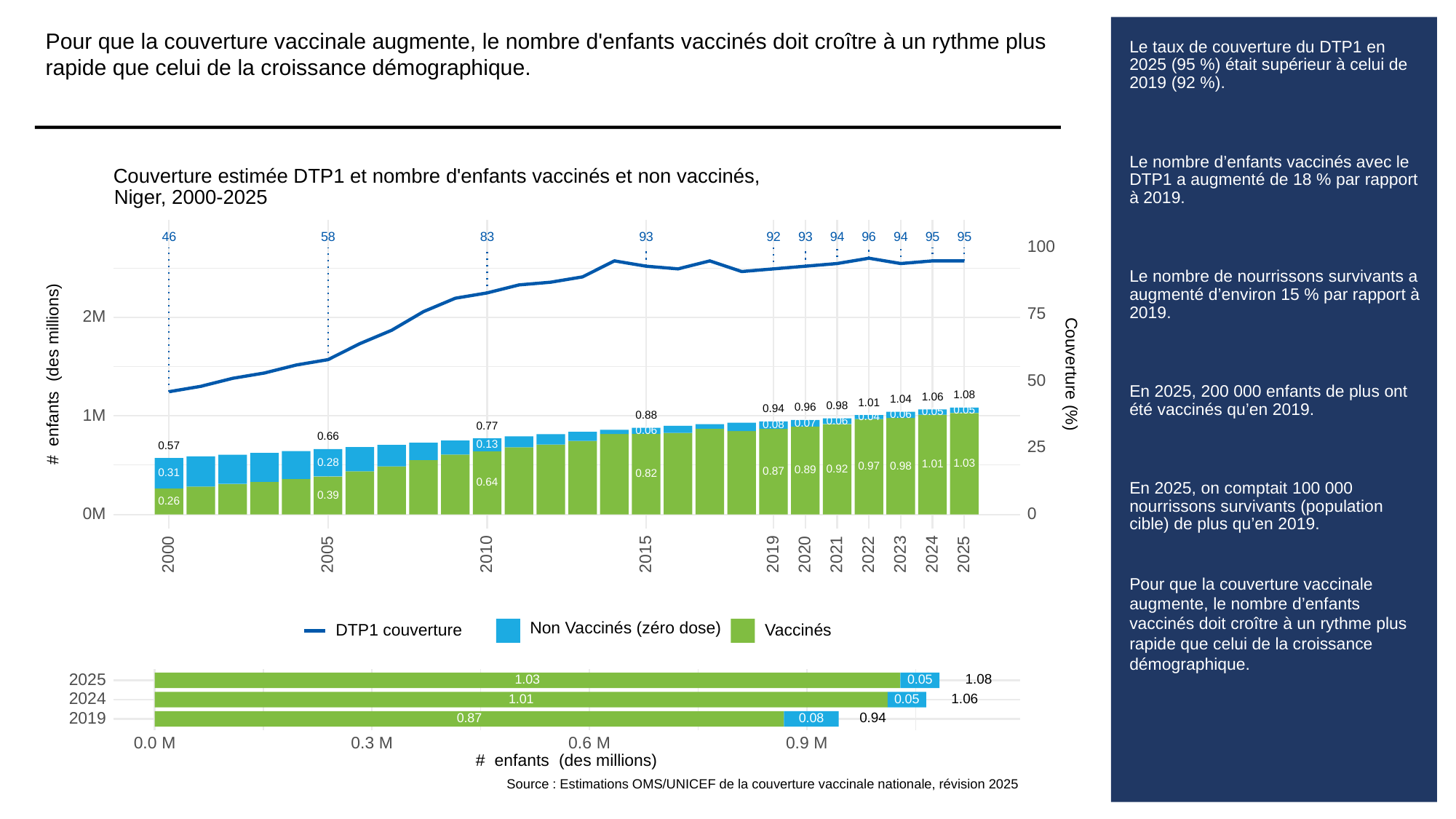

Pour que la couverture vaccinale augmente, le nombre d'enfants vaccinés doit croître à un rythme plus rapide que celui de la croissance démographique.
# Le taux de couverture du DTP1 en 2025 (95 %) était supérieur à celui de 2019 (92 %).

Le nombre d’enfants vaccinés avec le DTP1 a augmenté de 18 % par rapport à 2019.

Le nombre de nourrissons survivants a augmenté d’environ 15 % par rapport à 2019.

En 2025, 200 000 enfants de plus ont été vaccinés qu’en 2019.

En 2025, on comptait 100 000 nourrissons survivants (population cible) de plus qu’en 2019.

Pour que la couverture vaccinale augmente, le nombre d’enfants vaccinés doit croître à un rythme plus rapide que celui de la croissance démographique.

Couverture estimée DTP1 et nombre d'enfants vaccinés et non vaccinés,
Niger, 2000-2025

83
93
93
46
58
92
94
96
94
95
95
100

75
2M

#  enfants  (des millions)
Couverture (%)

50
1.08
1.06
1.04
1.01
0.98
0.96
0.94
0.05

0.05

1M
0.06
0.88

0.04

0.06

0.07

0.08

0.77

0.06

0.66

0.13

25
0.57

0.28
1.03

1.01
0.98
0.97
0.92

0.89

0.87
0.31
0.82

0.64

0.39
0.26
0M
0

2023
2000
2005
2010
2015
2019
2020
2021
2022
2024
2025

Non Vaccinés (zéro dose)
Vaccinés
DTP1 couverture

2025
1.08
1.03
0.05

2024
1.06
1.01
0.05

2019
0.94
0.87
0.08

0.3 M
0.0 M
0.6 M
0.9 M
#  enfants  (des millions)
Source : Estimations OMS/UNICEF de la couverture vaccinale nationale, révision 2025